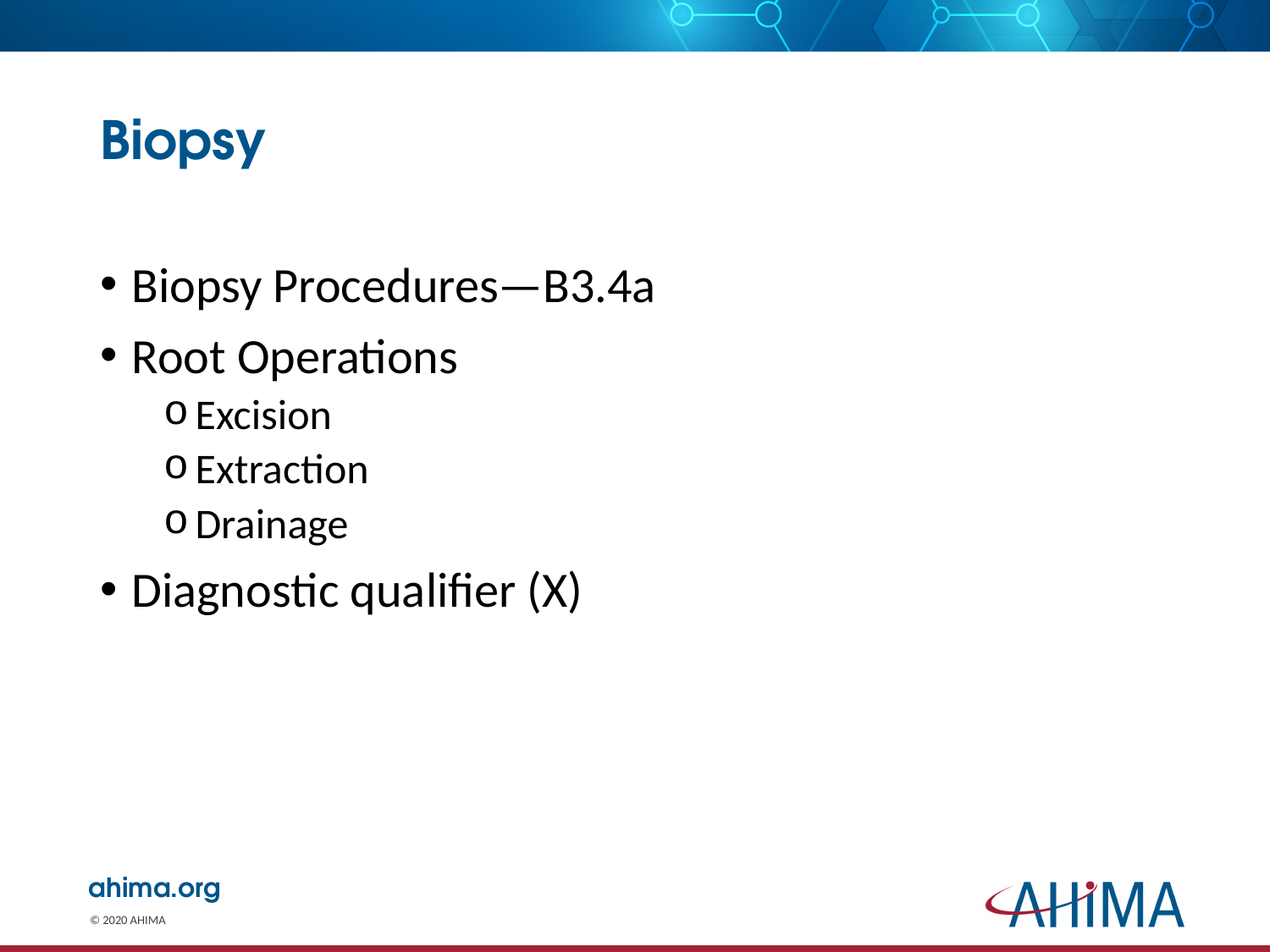

# Biopsy
Biopsy Procedures—B3.4a
Root Operations
Excision
Extraction
Drainage
Diagnostic qualifier (X)